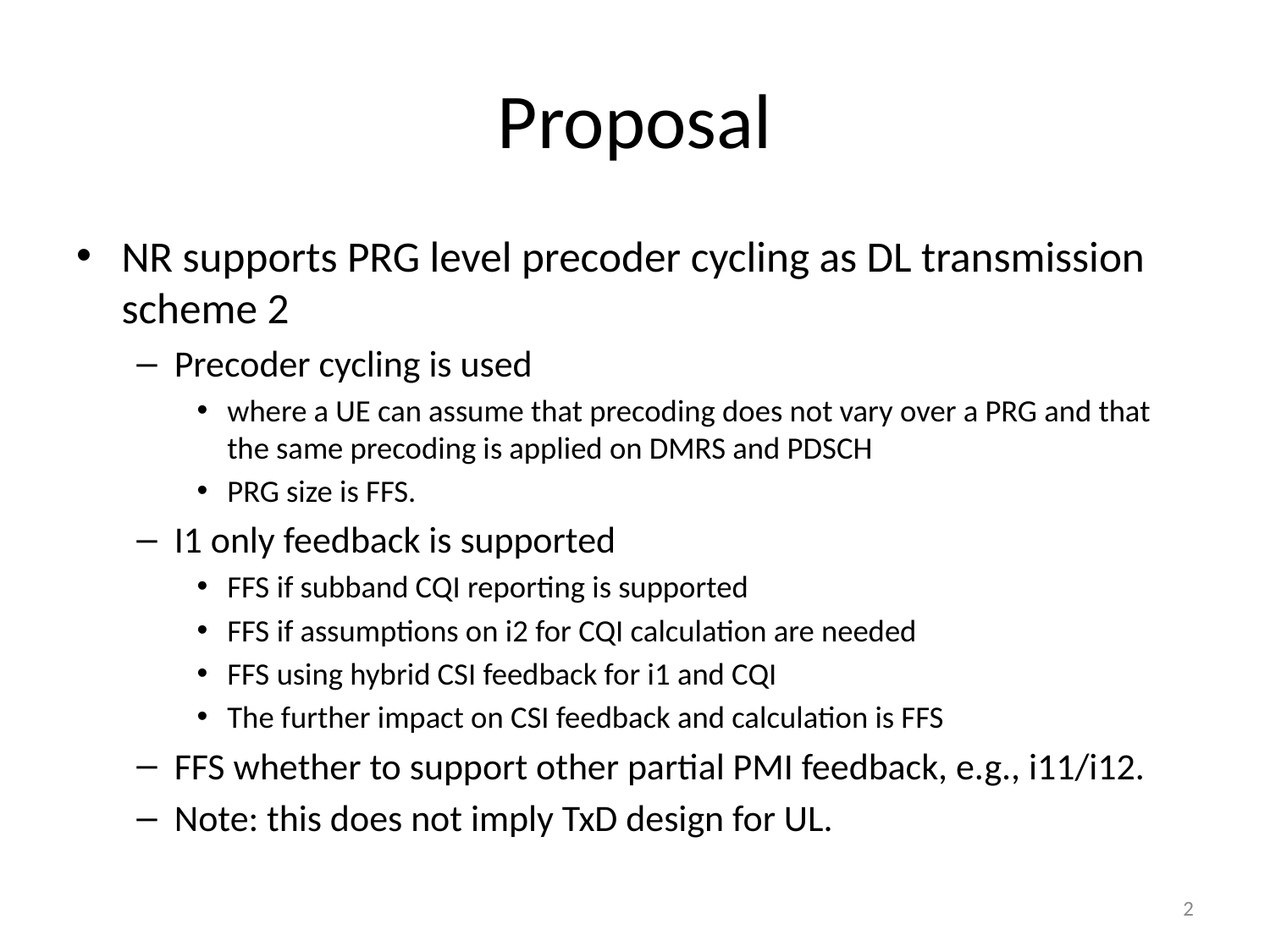

# Proposal
NR supports PRG level precoder cycling as DL transmission scheme 2
Precoder cycling is used
where a UE can assume that precoding does not vary over a PRG and that the same precoding is applied on DMRS and PDSCH
PRG size is FFS.
I1 only feedback is supported
FFS if subband CQI reporting is supported
FFS if assumptions on i2 for CQI calculation are needed
FFS using hybrid CSI feedback for i1 and CQI
The further impact on CSI feedback and calculation is FFS
FFS whether to support other partial PMI feedback, e.g., i11/i12.
Note: this does not imply TxD design for UL.
2